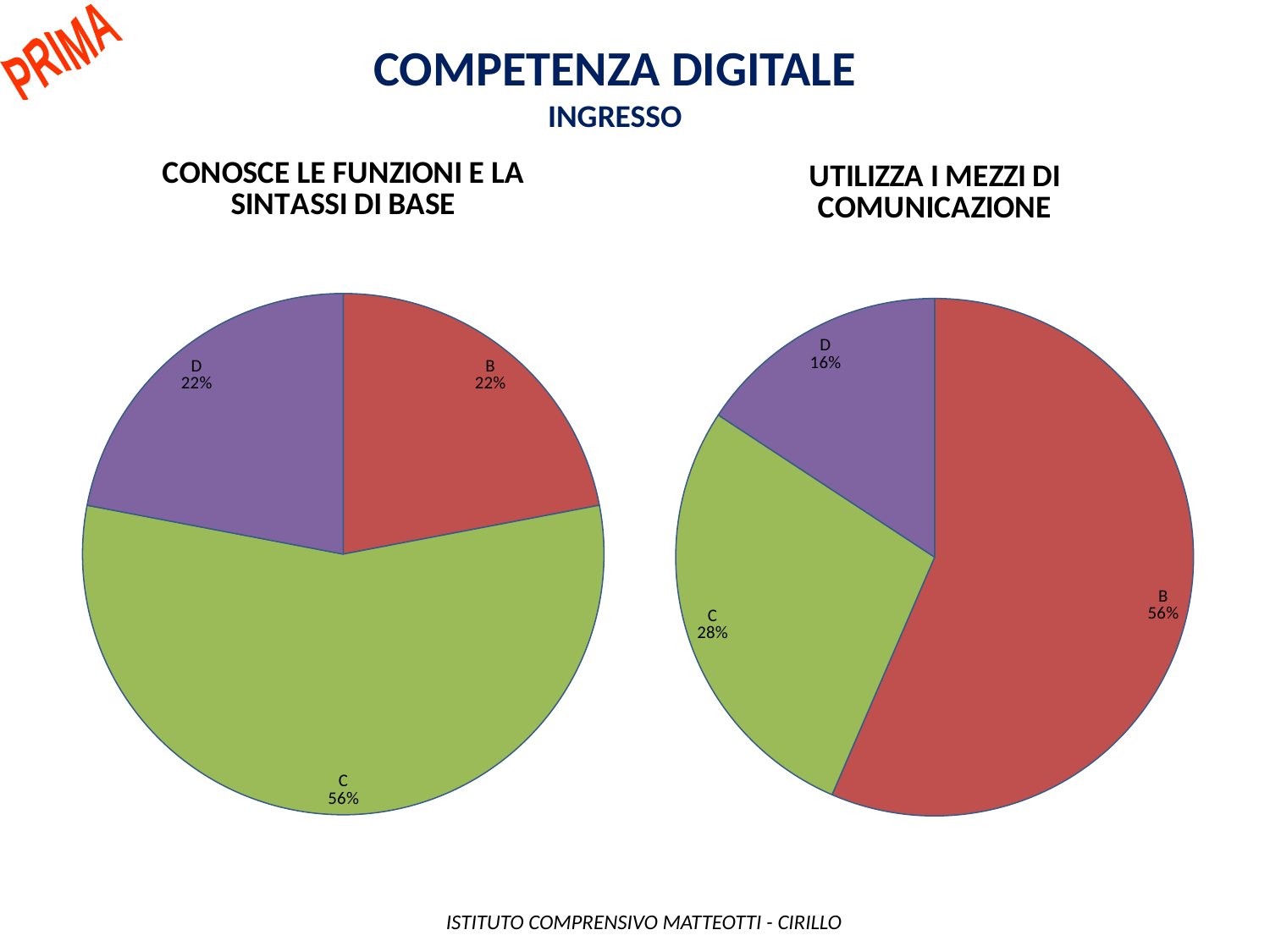

PRIMA
Competenza digitale
INGRESSO

### Chart: CONOSCE LE FUNZIONI E LA SINTASSI DI BASE

| Category |  |
|---|---|
| A | 0.0 |
| B | 11.0 |
| C | 28.0 |
| D | 11.0 |

### Chart: UTILIZZA I MEZZI DI COMUNICAZIONE

| Category |  |
|---|---|
| A | 0.0 |
| B | 61.0 |
| C | 30.0 |
| D | 17.0 |
 ISTITUTO COMPRENSIVO MATTEOTTI - CIRILLO